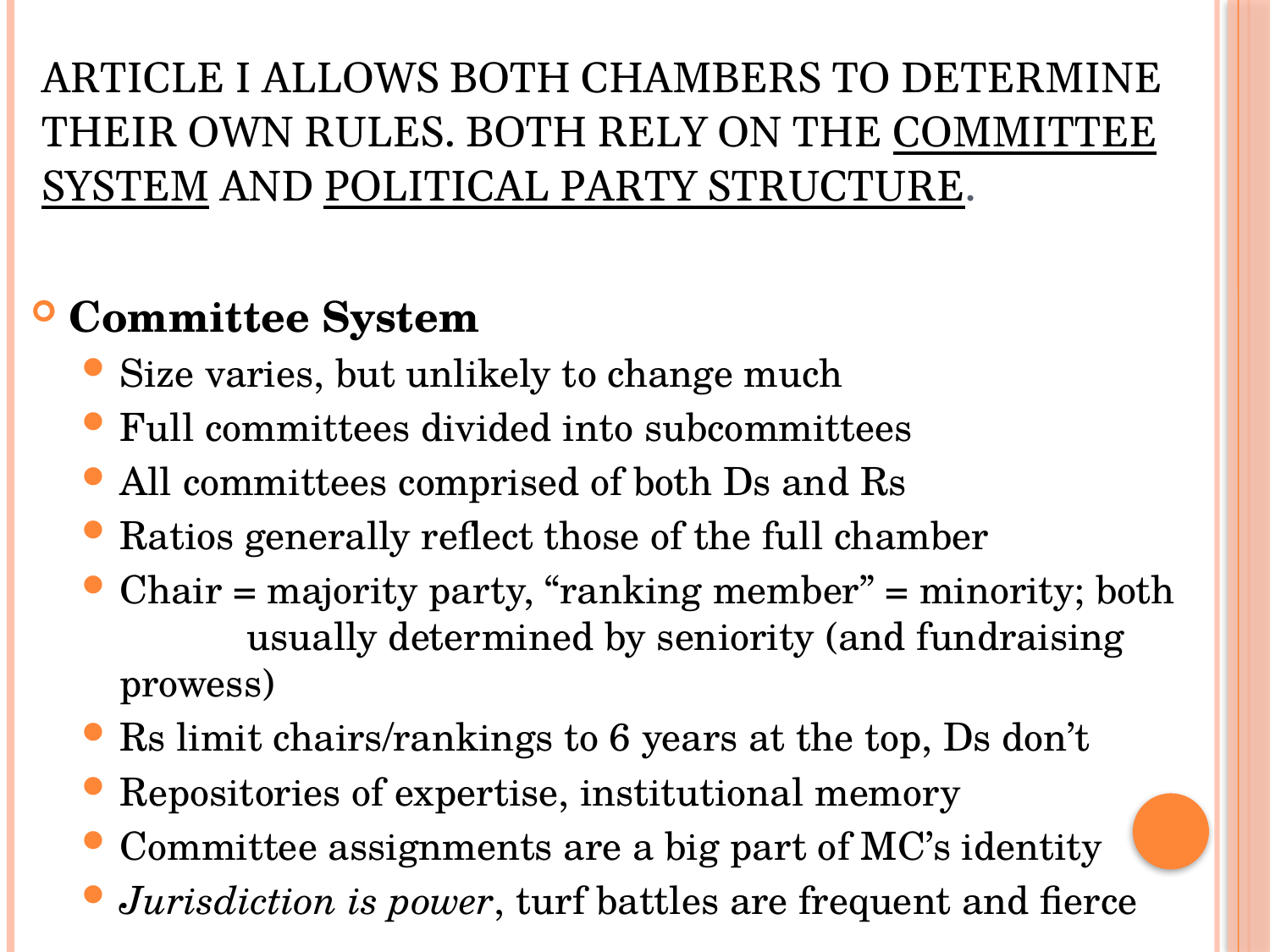

# Article I allows both chambers to Determine their own rules. Both rely on the committee system and political party structure.

Committee System
Size varies, but unlikely to change much
Full committees divided into subcommittees
All committees comprised of both Ds and Rs
Ratios generally reflect those of the full chamber
Chair = majority party, “ranking member” = minority; both 	usually determined by seniority (and fundraising prowess)
Rs limit chairs/rankings to 6 years at the top, Ds don’t
Repositories of expertise, institutional memory
Committee assignments are a big part of MC’s identity
Jurisdiction is power, turf battles are frequent and fierce